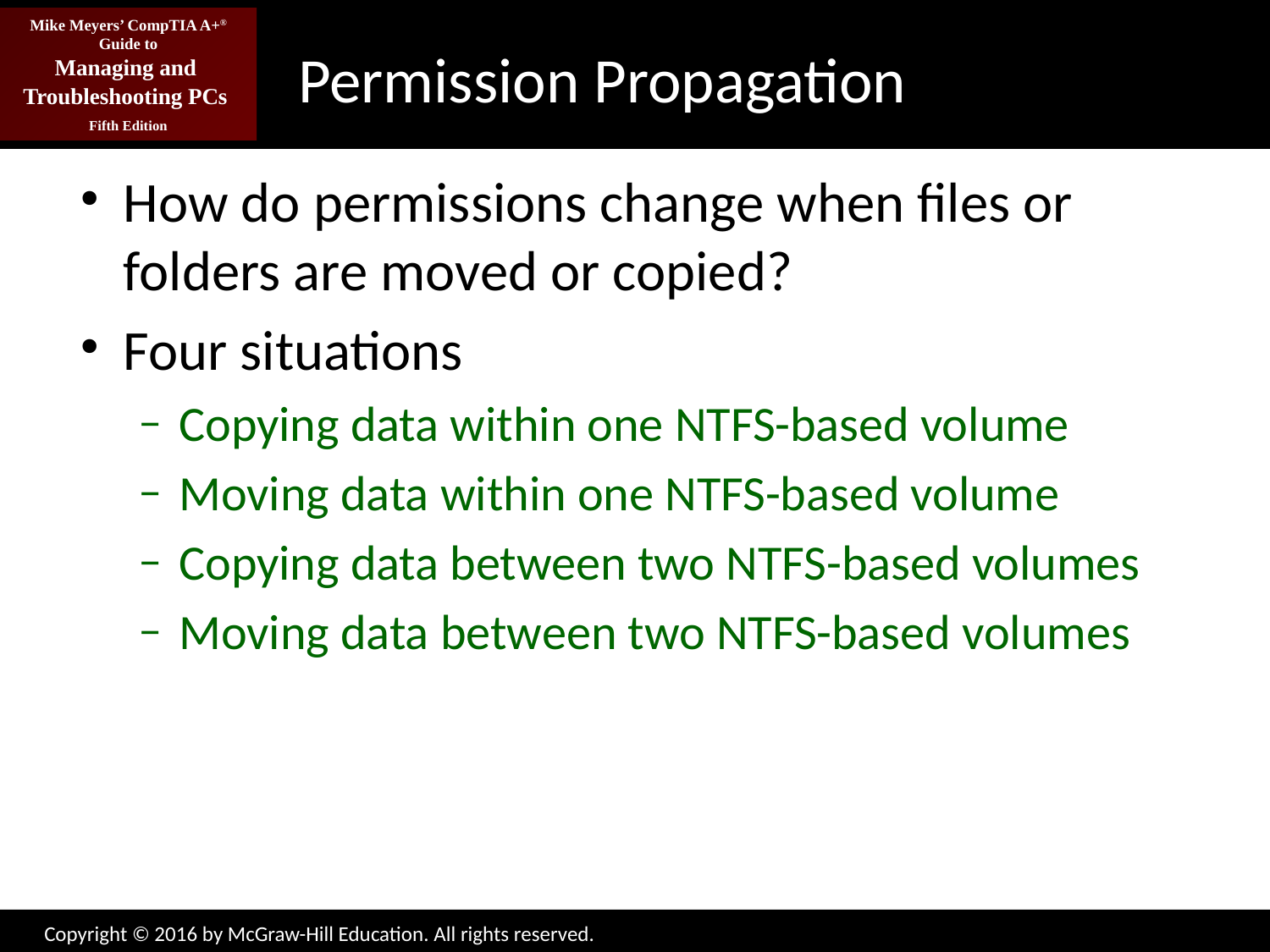

# Permission Propagation
How do permissions change when files or folders are moved or copied?
Four situations
Copying data within one NTFS-based volume
Moving data within one NTFS-based volume
Copying data between two NTFS-based volumes
Moving data between two NTFS-based volumes